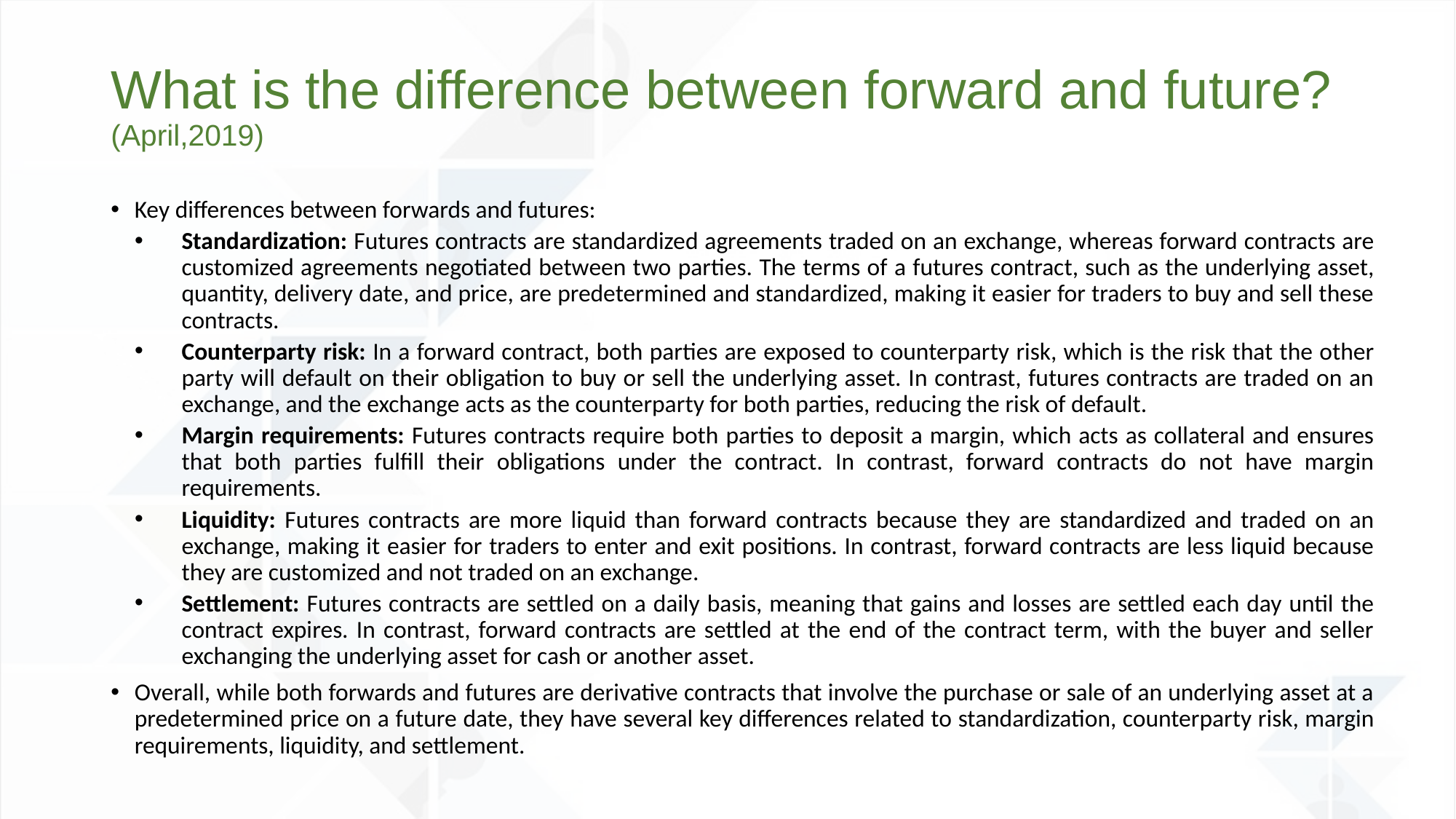

# What is the difference between forward and future? (April,2019)
Key differences between forwards and futures:
Standardization: Futures contracts are standardized agreements traded on an exchange, whereas forward contracts are customized agreements negotiated between two parties. The terms of a futures contract, such as the underlying asset, quantity, delivery date, and price, are predetermined and standardized, making it easier for traders to buy and sell these contracts.
Counterparty risk: In a forward contract, both parties are exposed to counterparty risk, which is the risk that the other party will default on their obligation to buy or sell the underlying asset. In contrast, futures contracts are traded on an exchange, and the exchange acts as the counterparty for both parties, reducing the risk of default.
Margin requirements: Futures contracts require both parties to deposit a margin, which acts as collateral and ensures that both parties fulfill their obligations under the contract. In contrast, forward contracts do not have margin requirements.
Liquidity: Futures contracts are more liquid than forward contracts because they are standardized and traded on an exchange, making it easier for traders to enter and exit positions. In contrast, forward contracts are less liquid because they are customized and not traded on an exchange.
Settlement: Futures contracts are settled on a daily basis, meaning that gains and losses are settled each day until the contract expires. In contrast, forward contracts are settled at the end of the contract term, with the buyer and seller exchanging the underlying asset for cash or another asset.
Overall, while both forwards and futures are derivative contracts that involve the purchase or sale of an underlying asset at a predetermined price on a future date, they have several key differences related to standardization, counterparty risk, margin requirements, liquidity, and settlement.